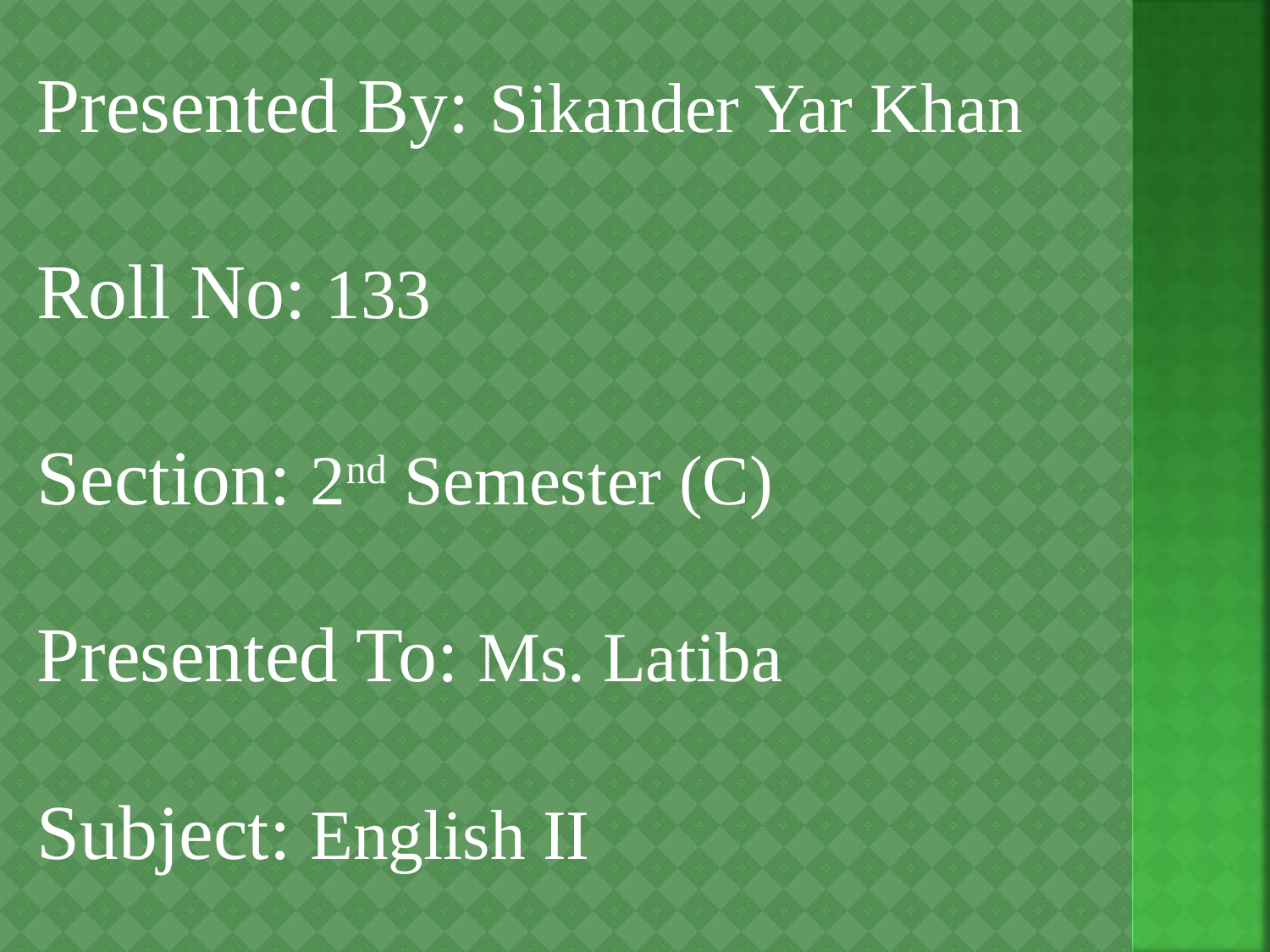

# Presented By: Sikander Yar Khan Roll No: 133 Section: 2nd Semester (C) Presented To: Ms. Latiba Subject: English II